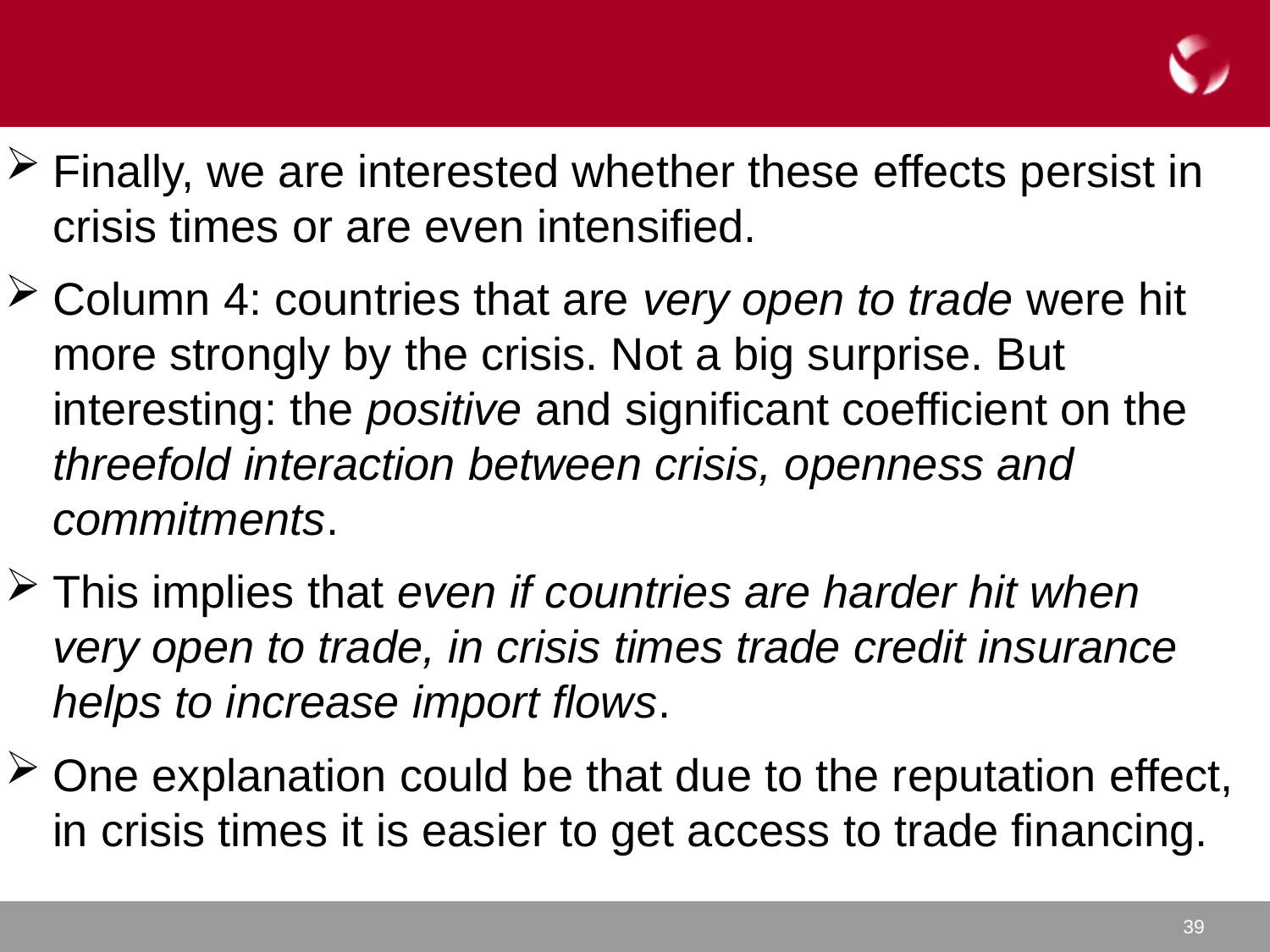

#
Finally, we are interested whether these effects persist in crisis times or are even intensified.
Column 4: countries that are very open to trade were hit more strongly by the crisis. Not a big surprise. But interesting: the positive and significant coefficient on the threefold interaction between crisis, openness and commitments.
This implies that even if countries are harder hit when very open to trade, in crisis times trade credit insurance helps to increase import flows.
One explanation could be that due to the reputation effect, in crisis times it is easier to get access to trade financing.

39